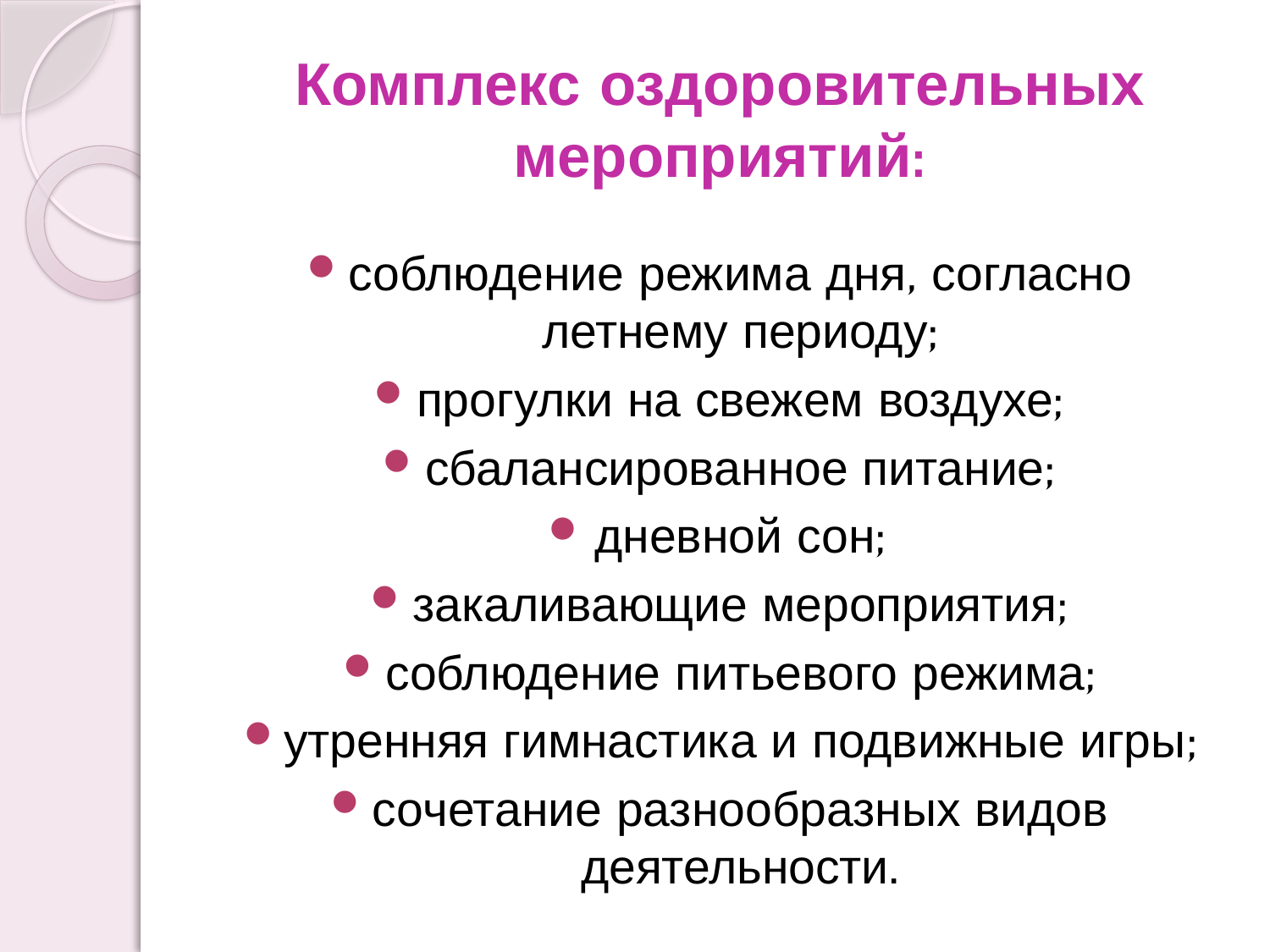

# Комплекс оздоровительных мероприятий:
соблюдение режима дня, согласно летнему периоду;
прогулки на свежем воздухе;
сбалансированное питание;
дневной сон;
закаливающие мероприятия;
соблюдение питьевого режима;
утренняя гимнастика и подвижные игры;
сочетание разнообразных видов деятельности.